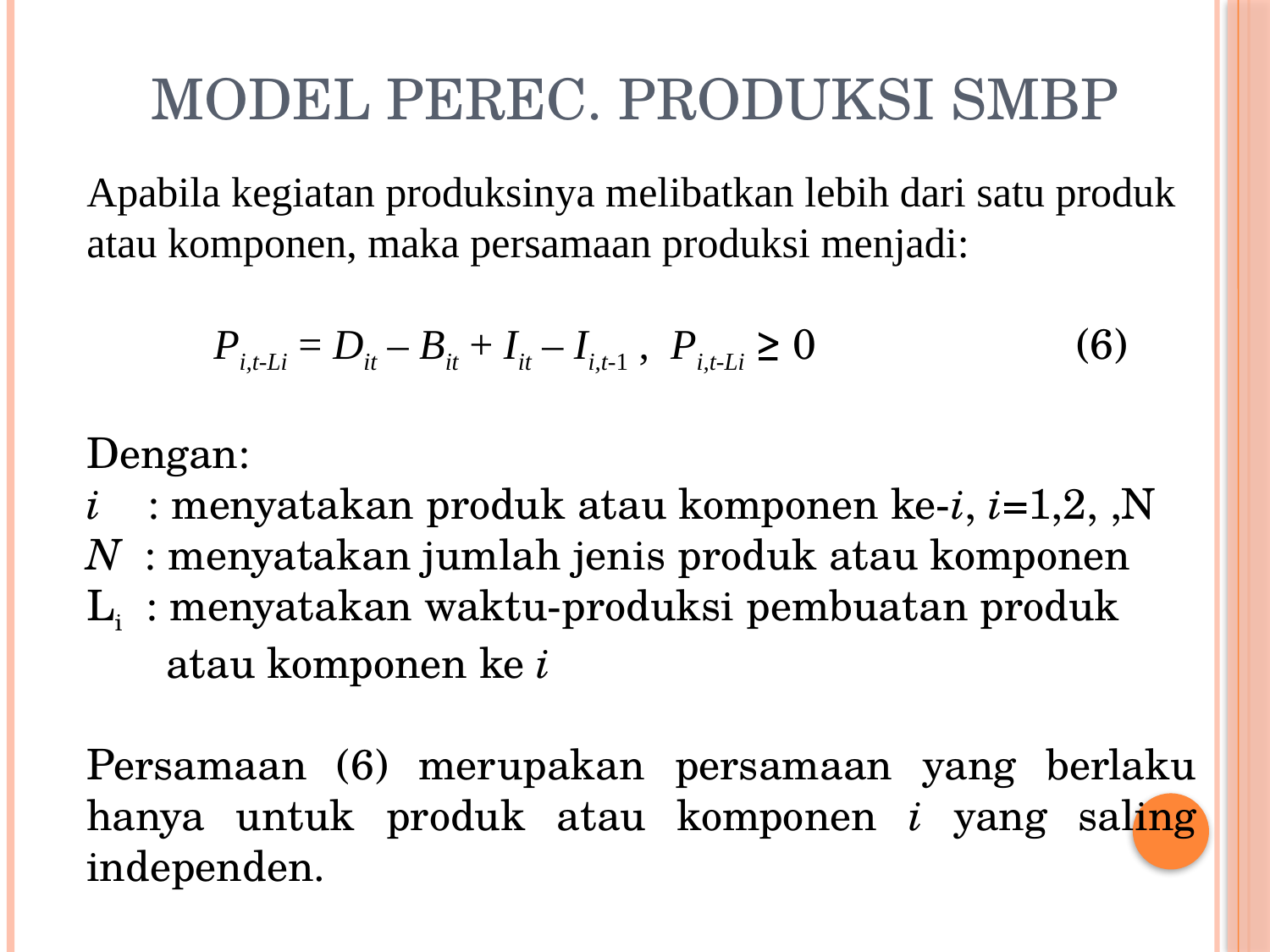

# Model Perec. Produksi SMBP
Apabila kegiatan produksinya melibatkan lebih dari satu produk
atau komponen, maka persamaan produksi menjadi:

            Pi,t-Li = Dit – Bit + Iit – Ii,t-1 ,  Pi,t-Li ≥ 0                      (6)

Dengan:
i    : menyatakan produk atau komponen ke-i, i=1,2, ,N
N  : menyatakan jumlah jenis produk atau komponen
Li  : menyatakan waktu-produksi pembuatan produk atau komponen ke i

Persamaan (6) merupakan persamaan yang berlaku hanya untuk produk atau komponen i yang saling independen.